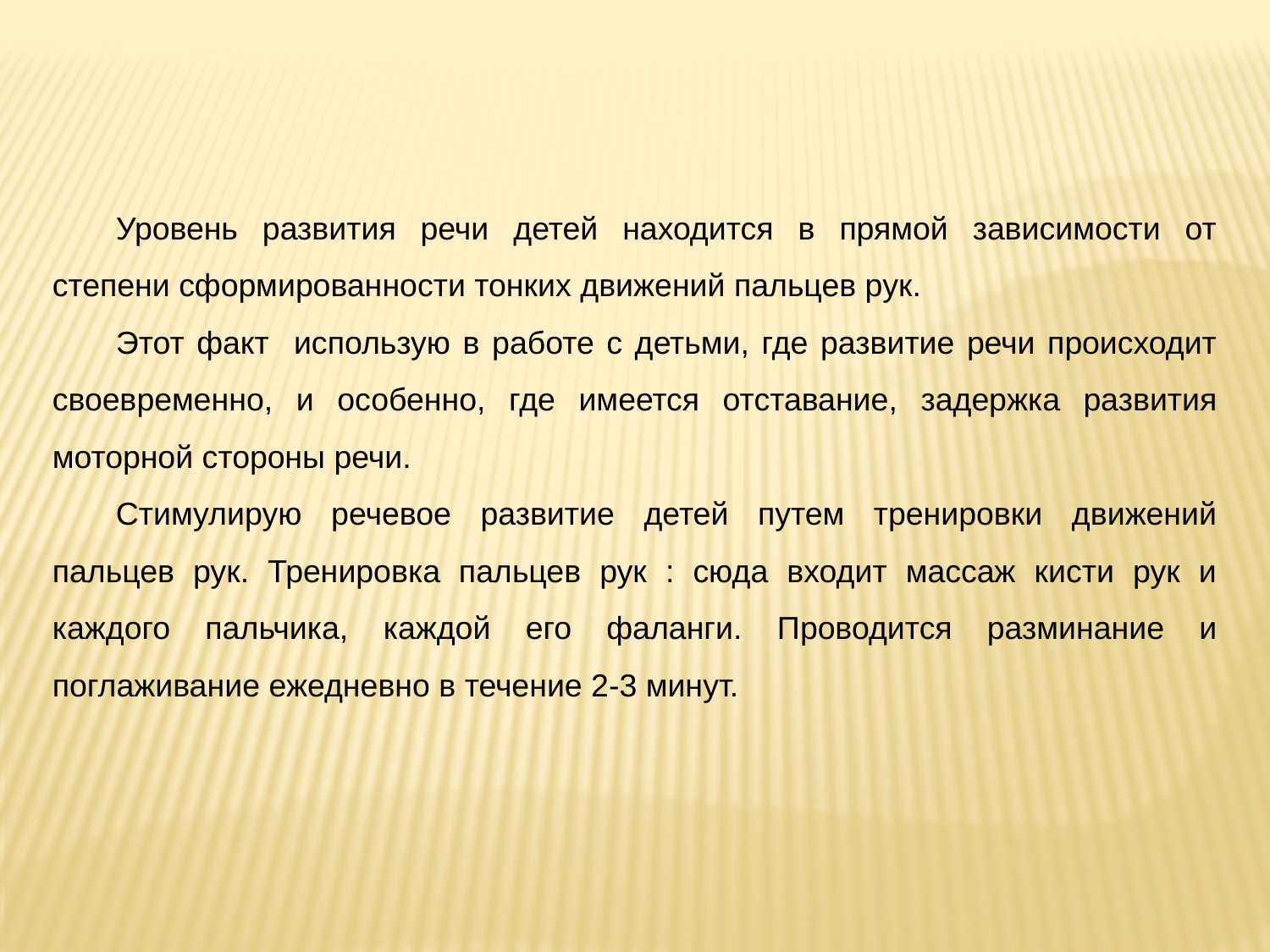

Уровень развития речи детей находится в прямой зависимости от степени сформированности тонких движений пальцев рук.
Этот факт  использую в работе с детьми, где развитие речи происходит своевременно, и особенно, где имеется отставание, задержка развития моторной стороны речи.
Стимулирую речевое развитие детей путем тренировки движений пальцев рук. Тренировка пальцев рук : сюда входит массаж кисти рук и каждого пальчика, каждой его фаланги. Проводится разминание и поглаживание ежедневно в течение 2-3 минут.